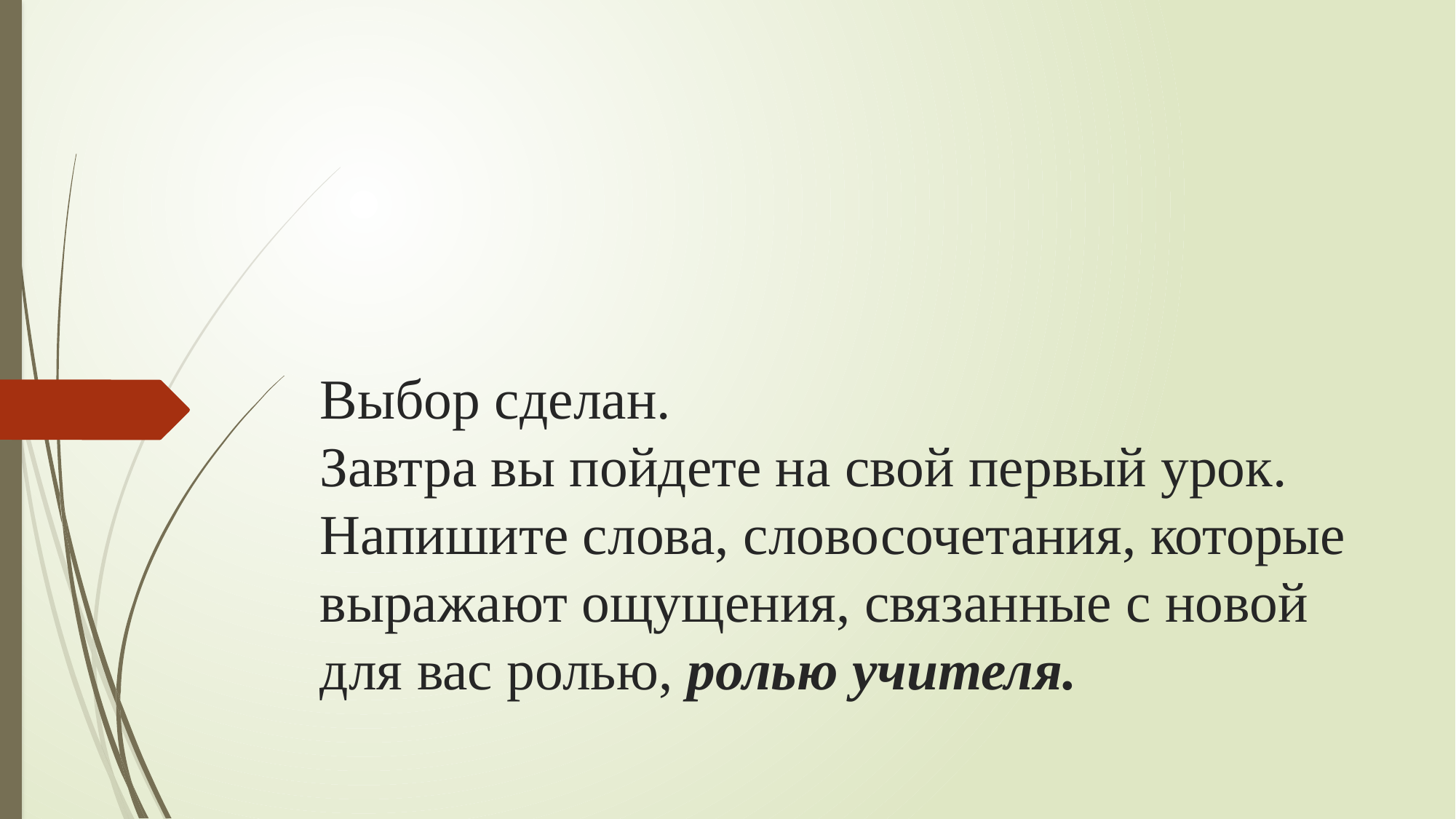

# Выбор сделан. Завтра вы пойдете на свой первый урок. Напишите слова, словосочетания, которые выражают ощущения, связанные с новой для вас ролью, ролью учителя.